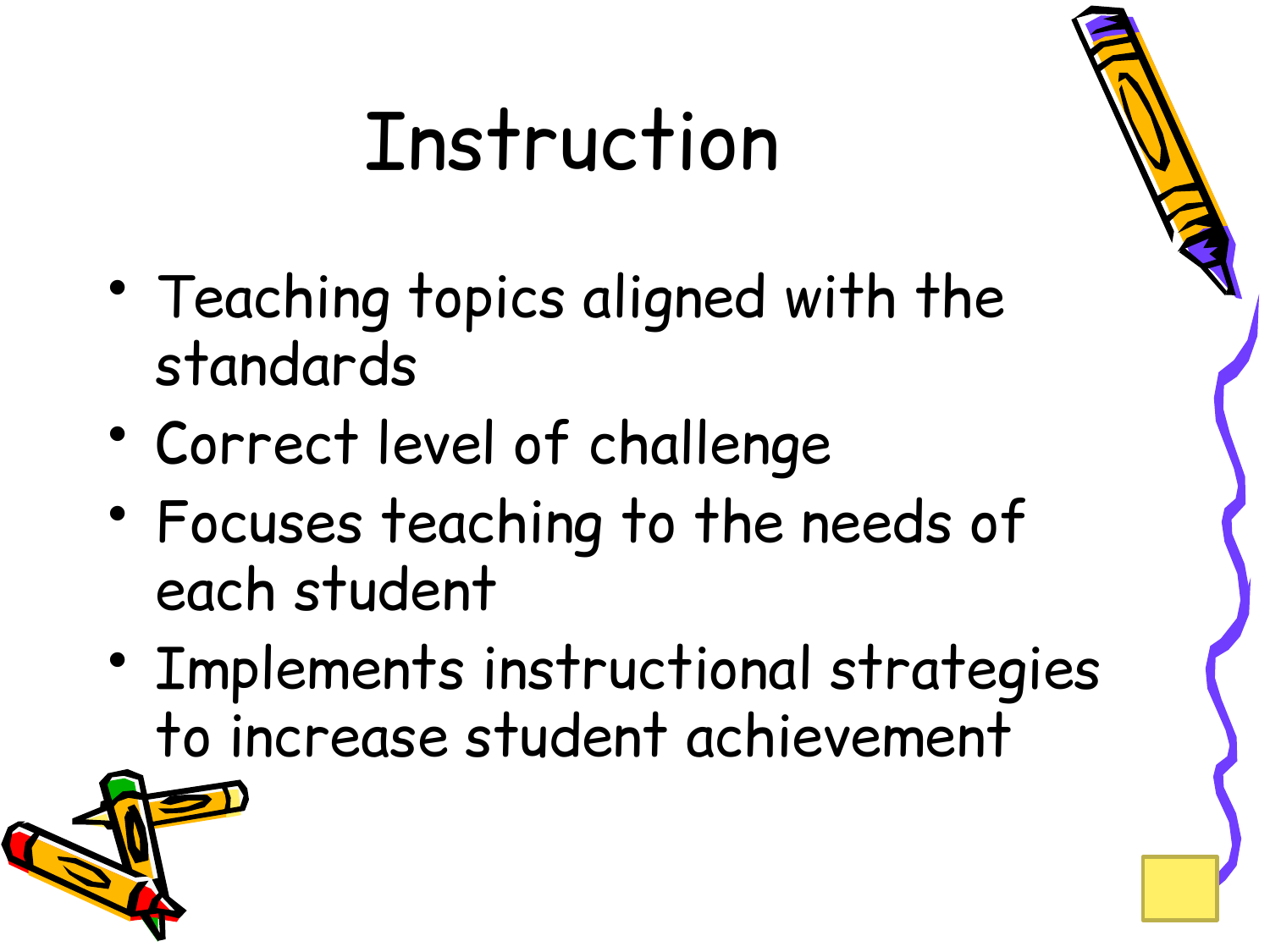

# Instruction
Teaching topics aligned with the standards
Correct level of challenge
Focuses teaching to the needs of each student
Implements instructional strategies to increase student achievement